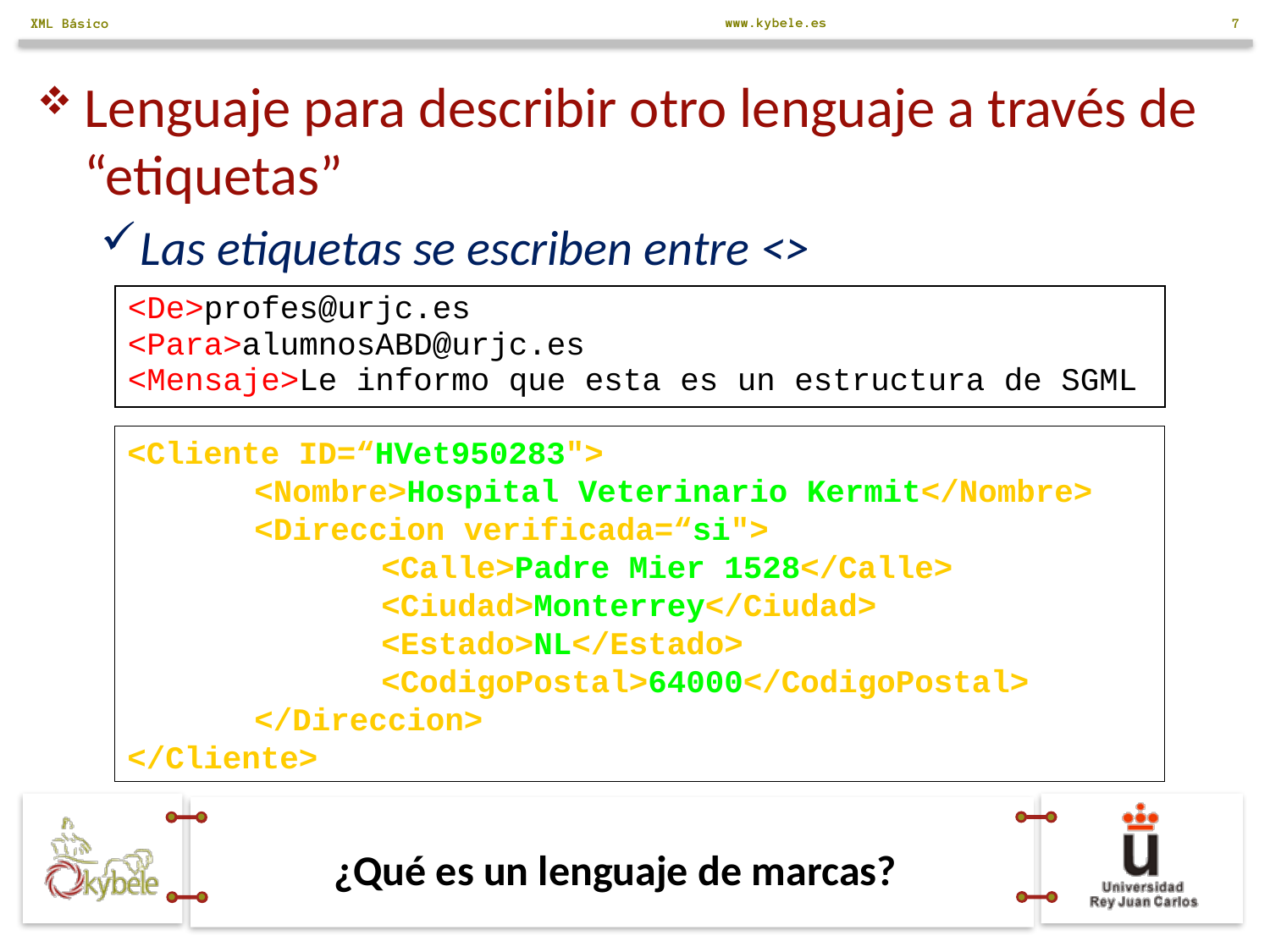

XML Básico
7
Lenguaje para describir otro lenguaje a través de “etiquetas”
Las etiquetas se escriben entre <>

| <De>profes@urjc.es <Para>alumnosABD@urjc.es <Mensaje>Le informo que esta es un estructura de SGML |
| --- |
<Cliente ID=“HVet950283">
	<Nombre>Hospital Veterinario Kermit</Nombre>
	<Direccion verificada=“si">
		<Calle>Padre Mier 1528</Calle>
		<Ciudad>Monterrey</Ciudad>
		<Estado>NL</Estado>
		<CodigoPostal>64000</CodigoPostal>
	</Direccion>
</Cliente>
# ¿Qué es un lenguaje de marcas?